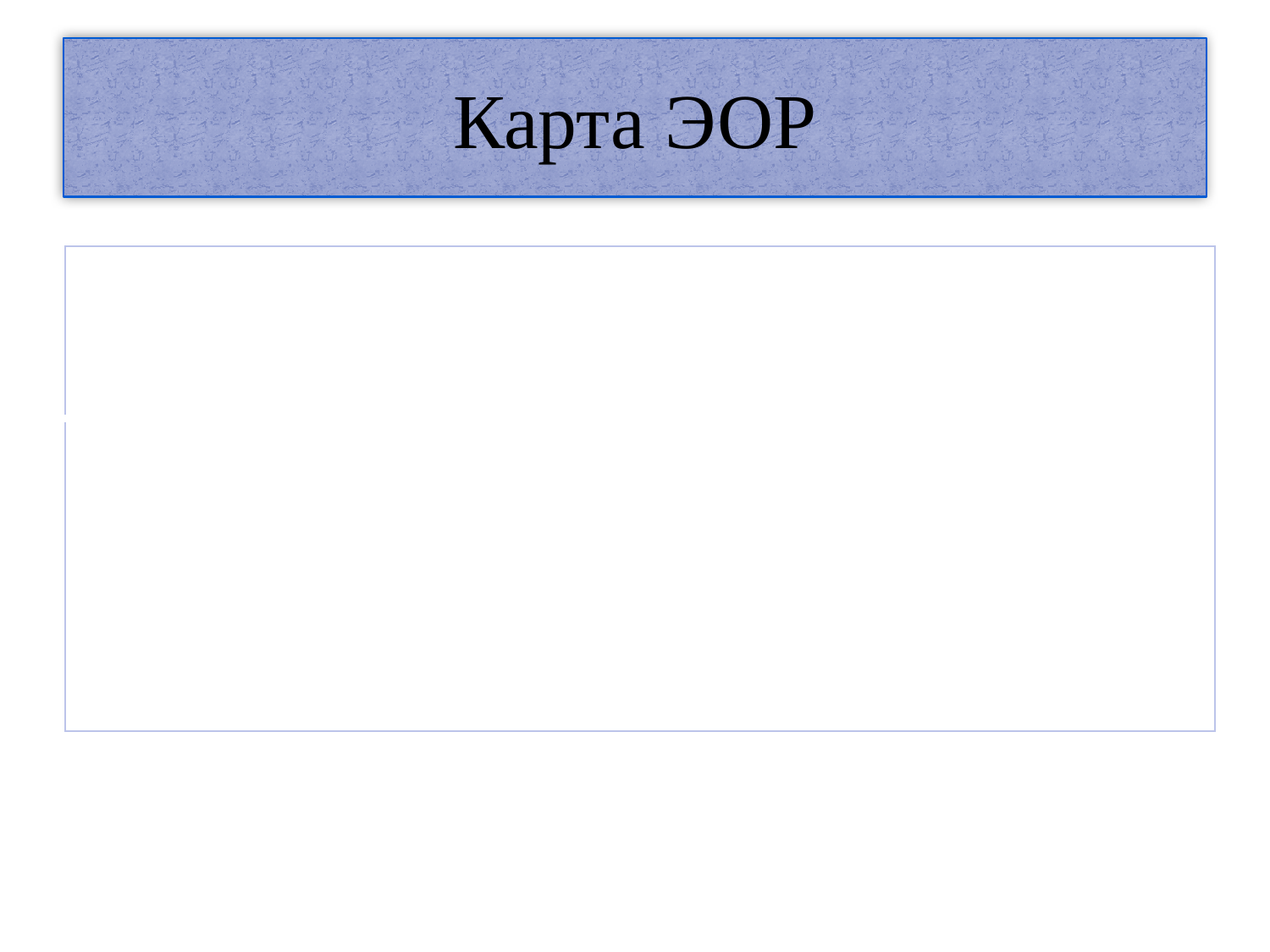

# Карта ЭОР
| Название ресурса. Целевое предназначение. Виды деятельности ученика. | Образовательный потенциал. | Время выполнения. | Форма проверки. | Место выполнения. |
| --- | --- | --- | --- | --- |
| Диафильм «Сказка про храброго зайца - длинные уши, косые глаза, короткий хвост» Цель: познакомить с художественным произведением Просмотр диафильма. | 4 | 7 минут | Коллективное обсуждение. | Урок. |